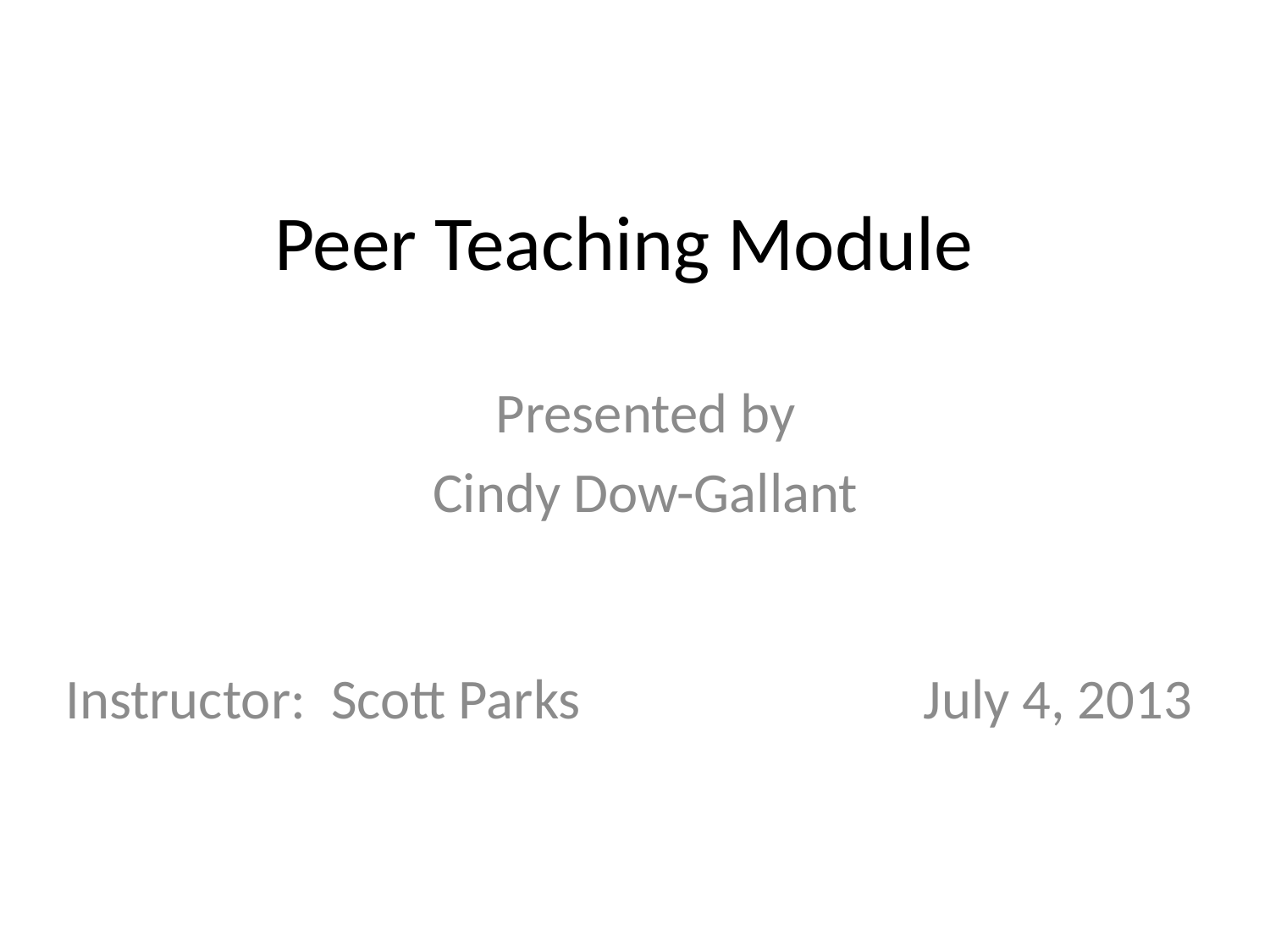

# Peer Teaching Module
Presented by
Cindy Dow-Gallant
Instructor:  Scott Parks                           July 4, 2013